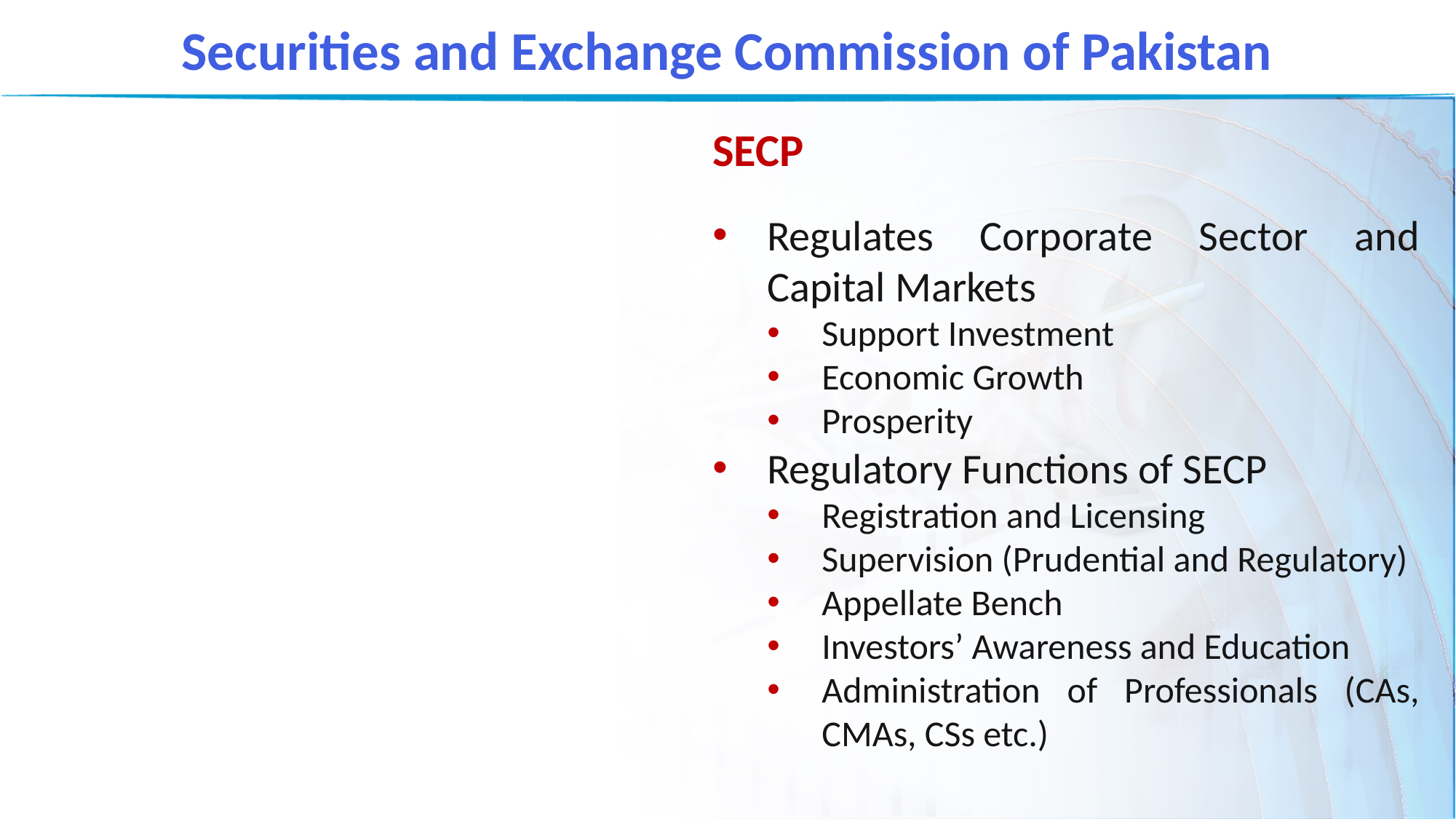

Securities and Exchange Commission of Pakistan
SECP

Regulates Corporate Sector and Capital Markets
Support Investment
Economic Growth
Prosperity
Regulatory Functions of SECP
Registration and Licensing
Supervision (Prudential and Regulatory)
Appellate Bench
Investors’ Awareness and Education
Administration of Professionals (CAs, CMAs, CSs etc.)